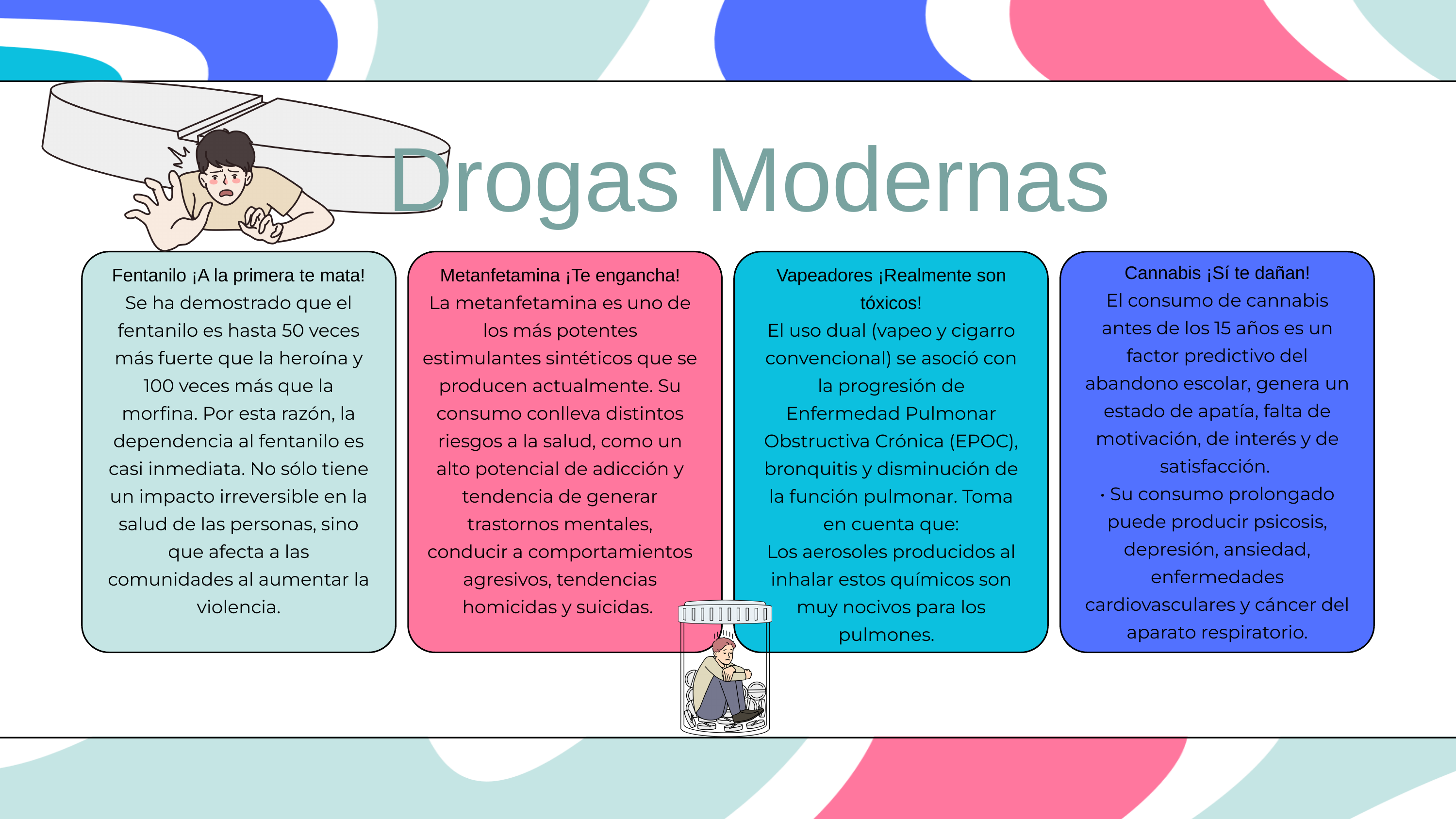

Drogas Modernas

Cannabis ¡Sí te dañan!
El consumo de cannabis antes de los 15 años es un factor predictivo del abandono escolar, genera un estado de apatía, falta de motivación, de interés y de satisfacción.
• Su consumo prolongado puede producir psicosis, depresión, ansiedad, enfermedades cardiovasculares y cáncer del aparato respiratorio.

Fentanilo ¡A la primera te mata!
Se ha demostrado que el fentanilo es hasta 50 veces más fuerte que la heroína y 100 veces más que la morfina. Por esta razón, la dependencia al fentanilo es casi inmediata. No sólo tiene un impacto irreversible en la salud de las personas, sino que afecta a las comunidades al aumentar la violencia.

Metanfetamina ¡Te engancha!
La metanfetamina es uno de los más potentes estimulantes sintéticos que se producen actualmente. Su consumo conlleva distintos riesgos a la salud, como un alto potencial de adicción y tendencia de generar trastornos mentales,
conducir a comportamientos agresivos, tendencias homicidas y suicidas.

Vapeadores ¡Realmente son tóxicos!
El uso dual (vapeo y cigarro convencional) se asoció con la progresión de Enfermedad Pulmonar Obstructiva Crónica (EPOC), bronquitis y disminución de la función pulmonar. Toma en cuenta que:
Los aerosoles producidos al inhalar estos químicos son muy nocivos para los pulmones.